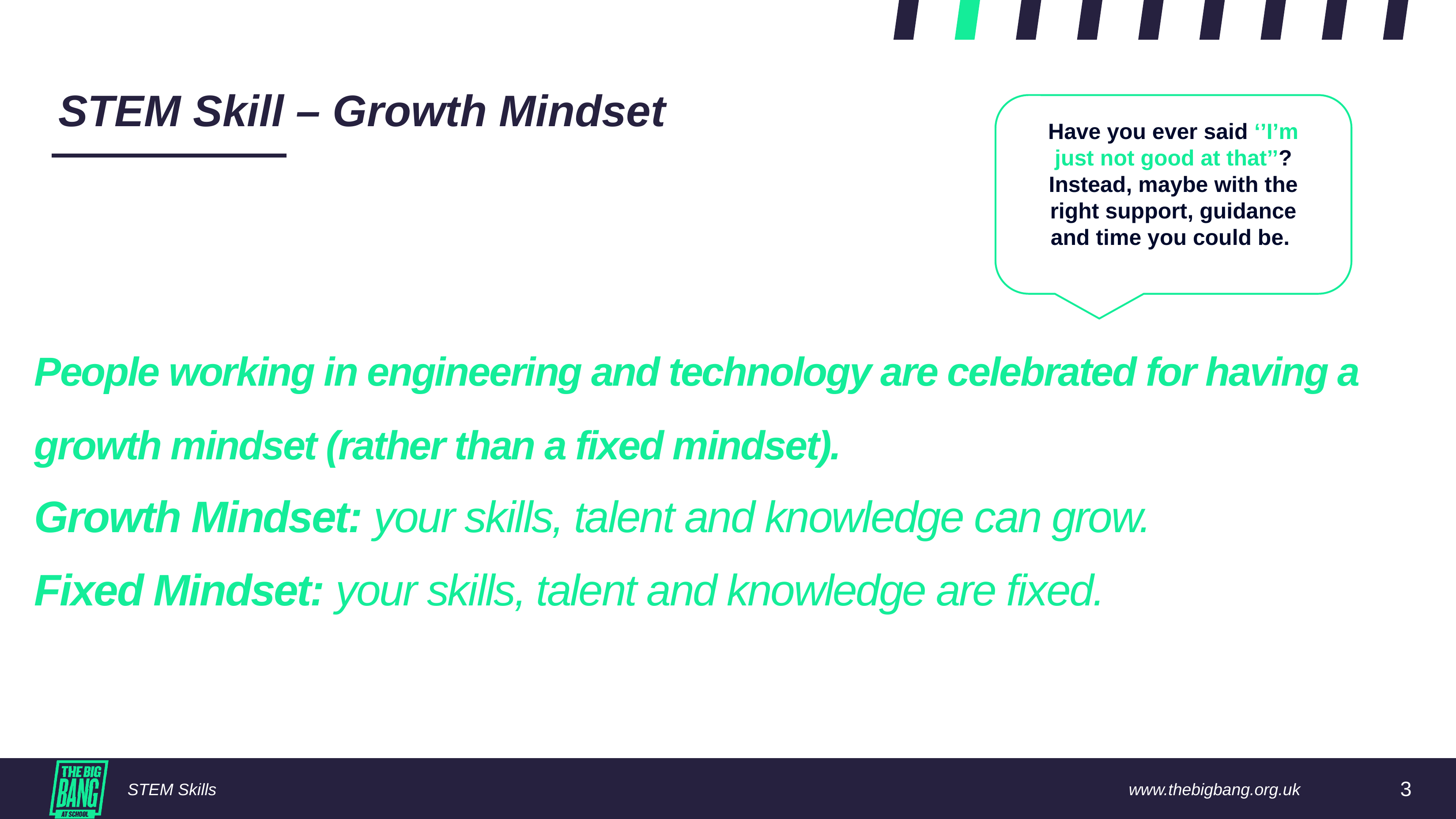

STEM Skill – Growth Mindset

Have you ever said ‘’I’m just not good at that’’? Instead, maybe with the right support, guidance and time you could be.
People working in engineering and technology are celebrated for having a growth mindset (rather than a fixed mindset).
Growth Mindset: your skills, talent and knowledge can grow.
Fixed Mindset: your skills, talent and knowledge are fixed.